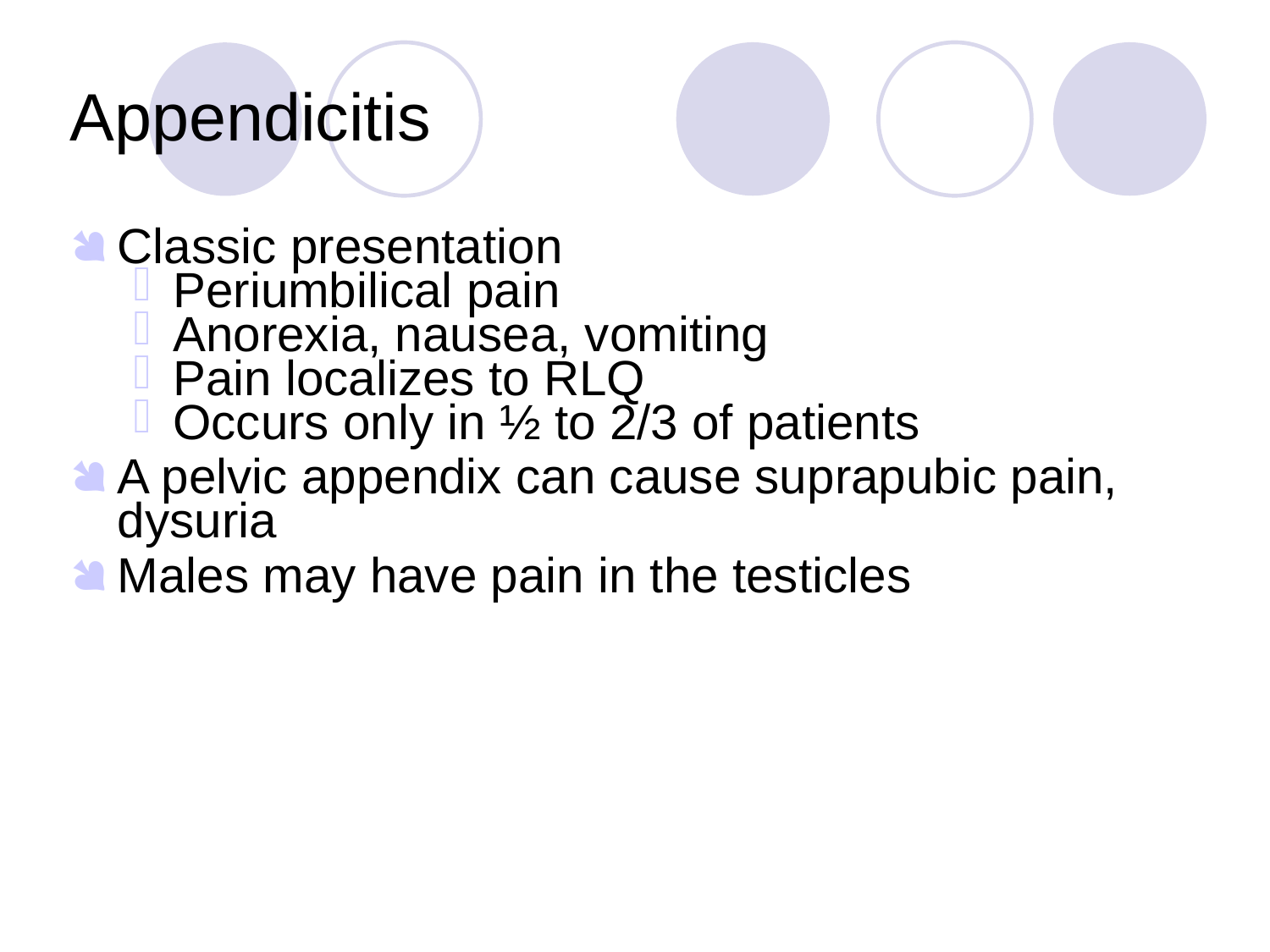

Appendicitis
Classic presentation
Periumbilical pain
Anorexia, nausea, vomiting
Pain localizes to RLQ
Occurs only in ½ to 2/3 of patients
A pelvic appendix can cause suprapubic pain, dysuria
Males may have pain in the testicles